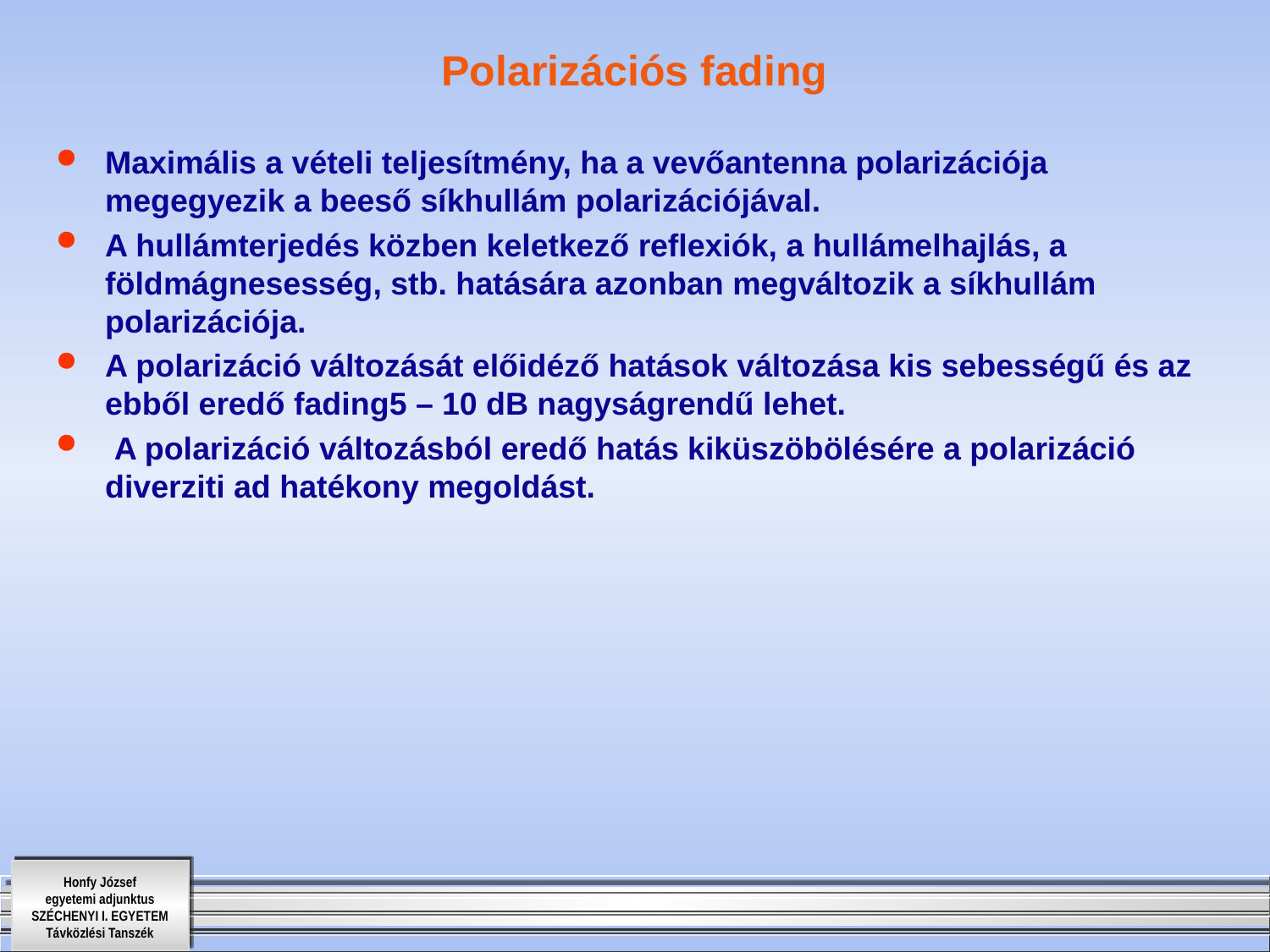

# Polarizációs fading
Maximális a vételi teljesítmény, ha a vevőantenna polarizációja megegyezik a beeső síkhullám polarizációjával.
A hullámterjedés közben keletkező reflexiók, a hullámelhajlás, a földmágnesesség, stb. hatására azonban megváltozik a síkhullám polarizációja.
A polarizáció változását előidéző hatások változása kis sebességű és az ebből eredő fading5 – 10 dB nagyságrendű lehet.
 A polarizáció változásból eredő hatás kiküszöbölésére a polarizáció diverziti ad hatékony megoldást.